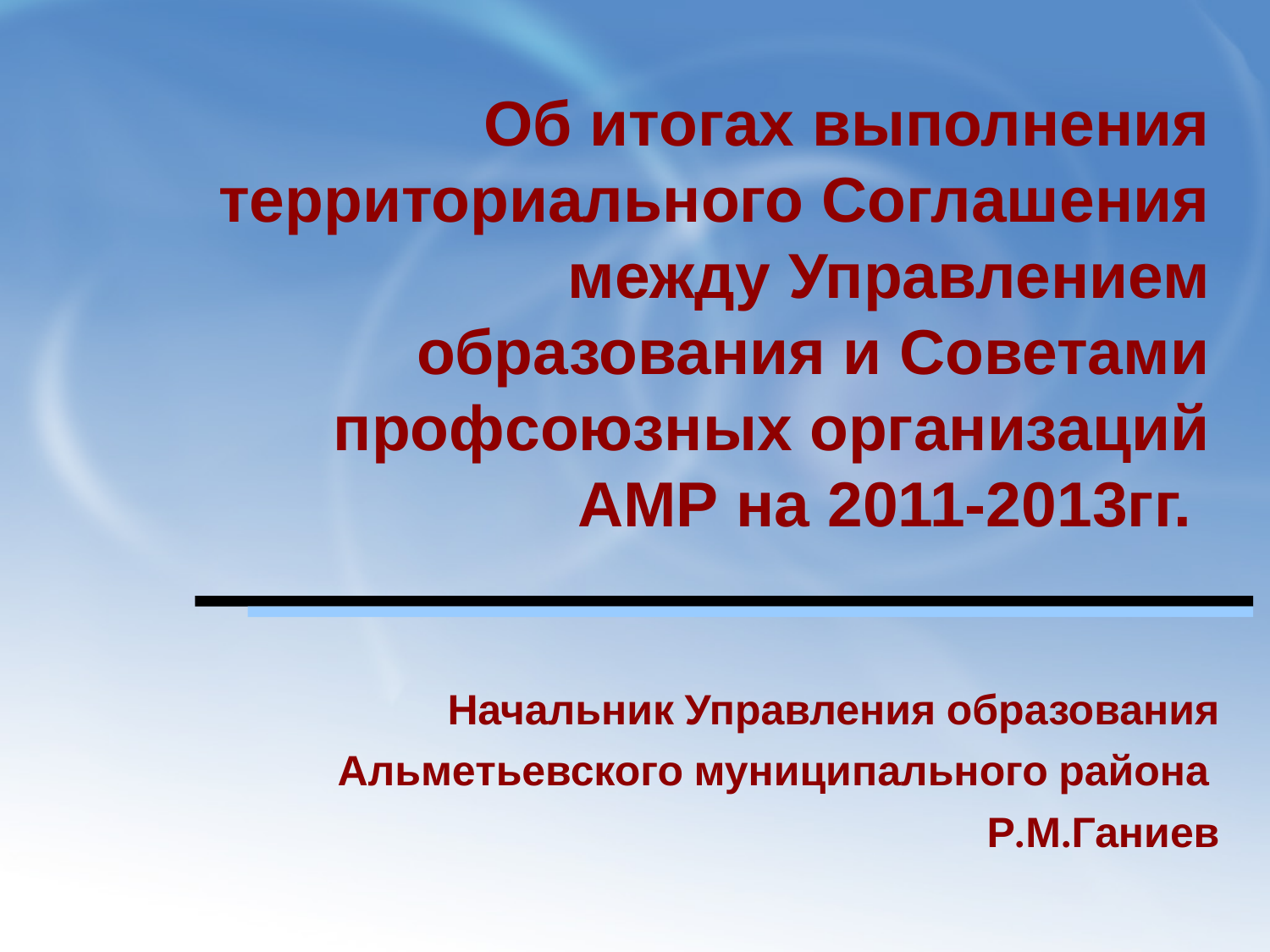

# Об итогах выполнения территориального Соглашения между Управлением образования и Советами профсоюзных организаций АМР на 2011-2013гг.

Начальник Управления образования
Альметьевского муниципального района
Р.М.Ганиев